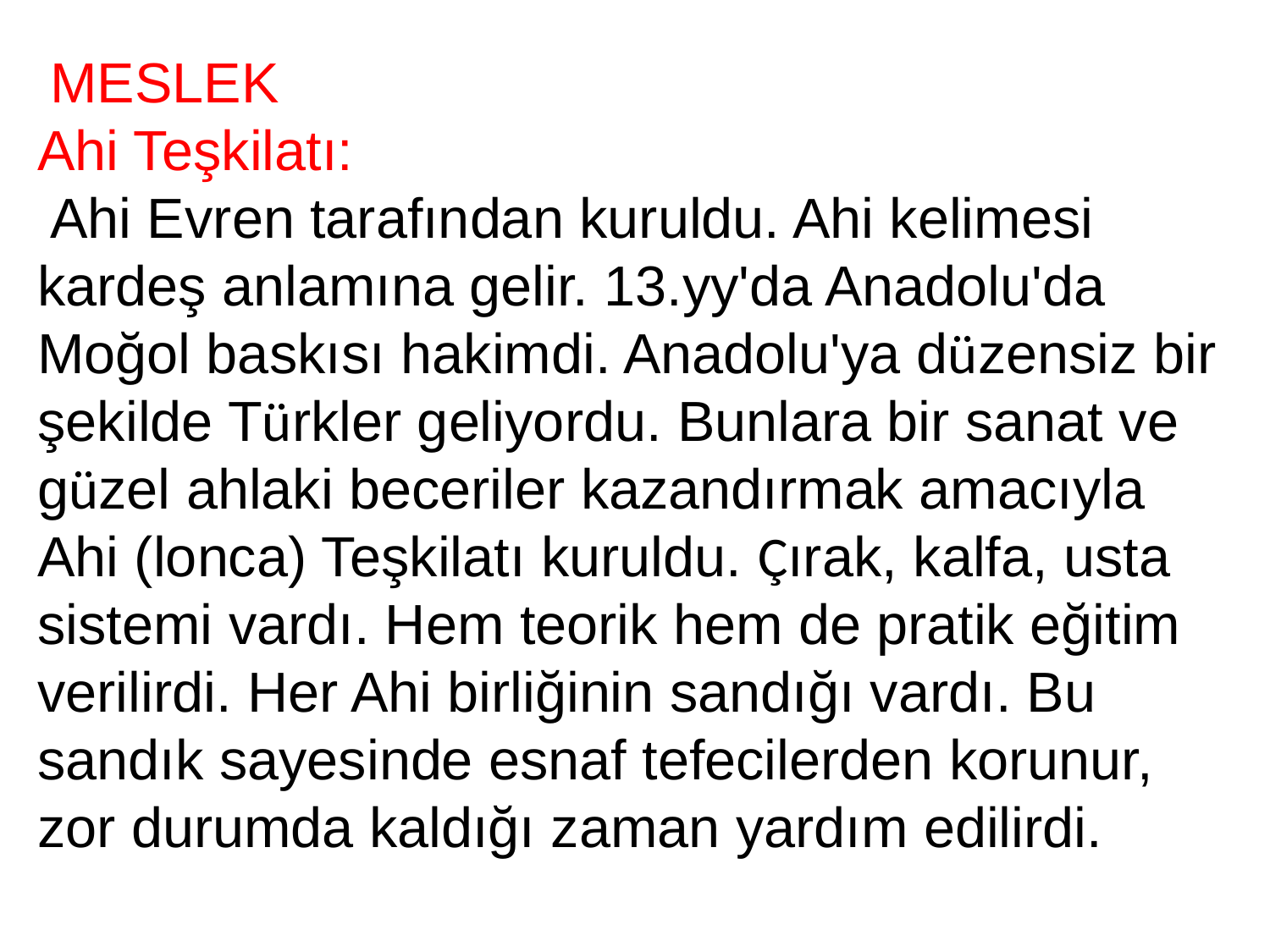

MESLEK
Ahi Teşkilatı:
 Ahi Evren tarafından kuruldu. Ahi kelimesi kardeş anlamına gelir. 13.yy'da Anadolu'da Moğol baskısı hakimdi. Anadolu'ya düzensiz bir şekilde Türkler geliyordu. Bunlara bir sanat ve güzel ahlaki beceriler kazandırmak amacıyla Ahi (lonca) Teşkilatı kuruldu. Çırak, kalfa, usta sistemi vardı. Hem teorik hem de pratik eğitim verilirdi. Her Ahi birliğinin sandığı vardı. Bu sandık sayesinde esnaf tefecilerden korunur, zor durumda kaldığı zaman yardım edilirdi.